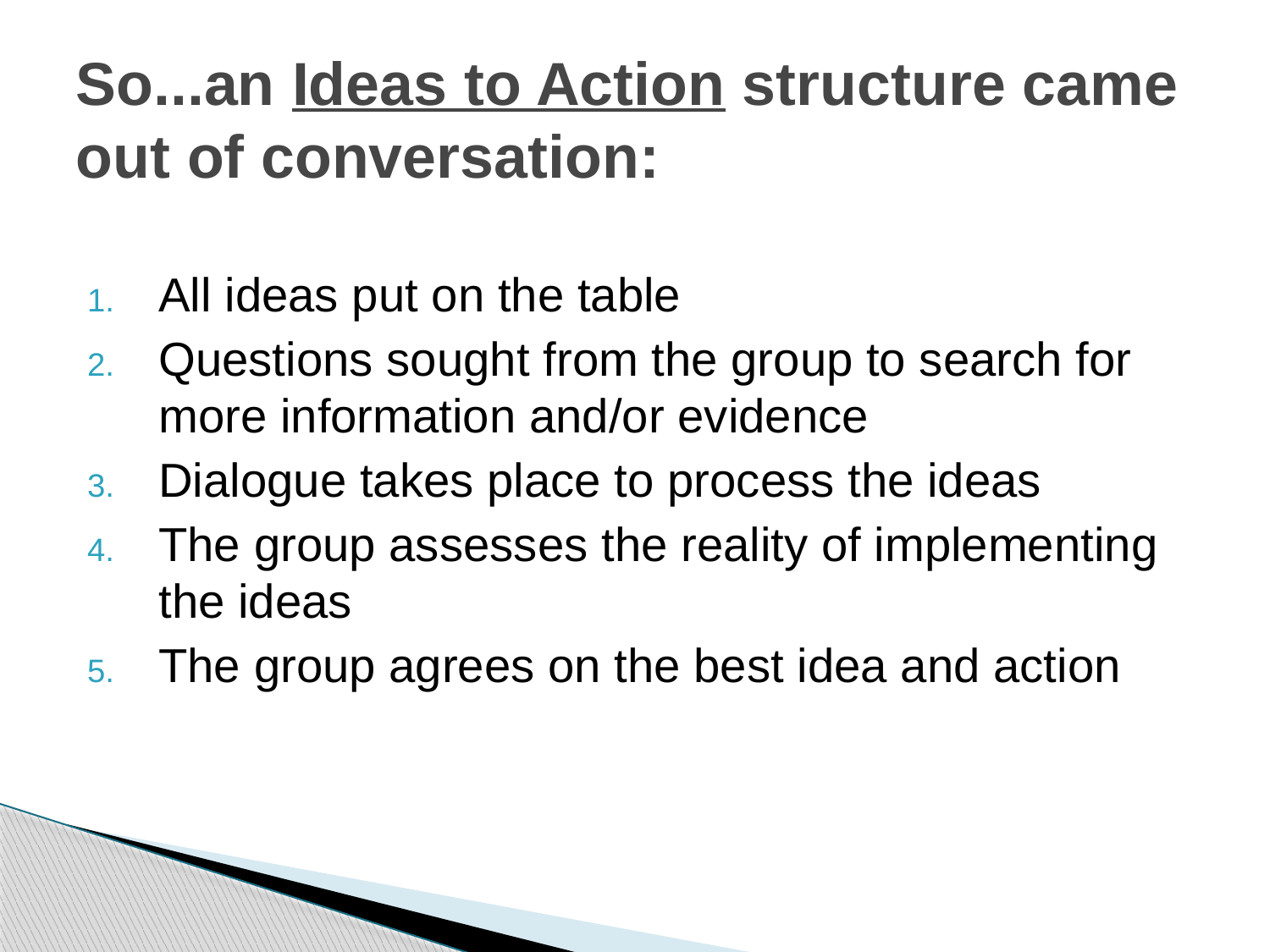

# So...an Ideas to Action structure came out of conversation:
All ideas put on the table
Questions sought from the group to search for more information and/or evidence
Dialogue takes place to process the ideas
The group assesses the reality of implementing the ideas
The group agrees on the best idea and action